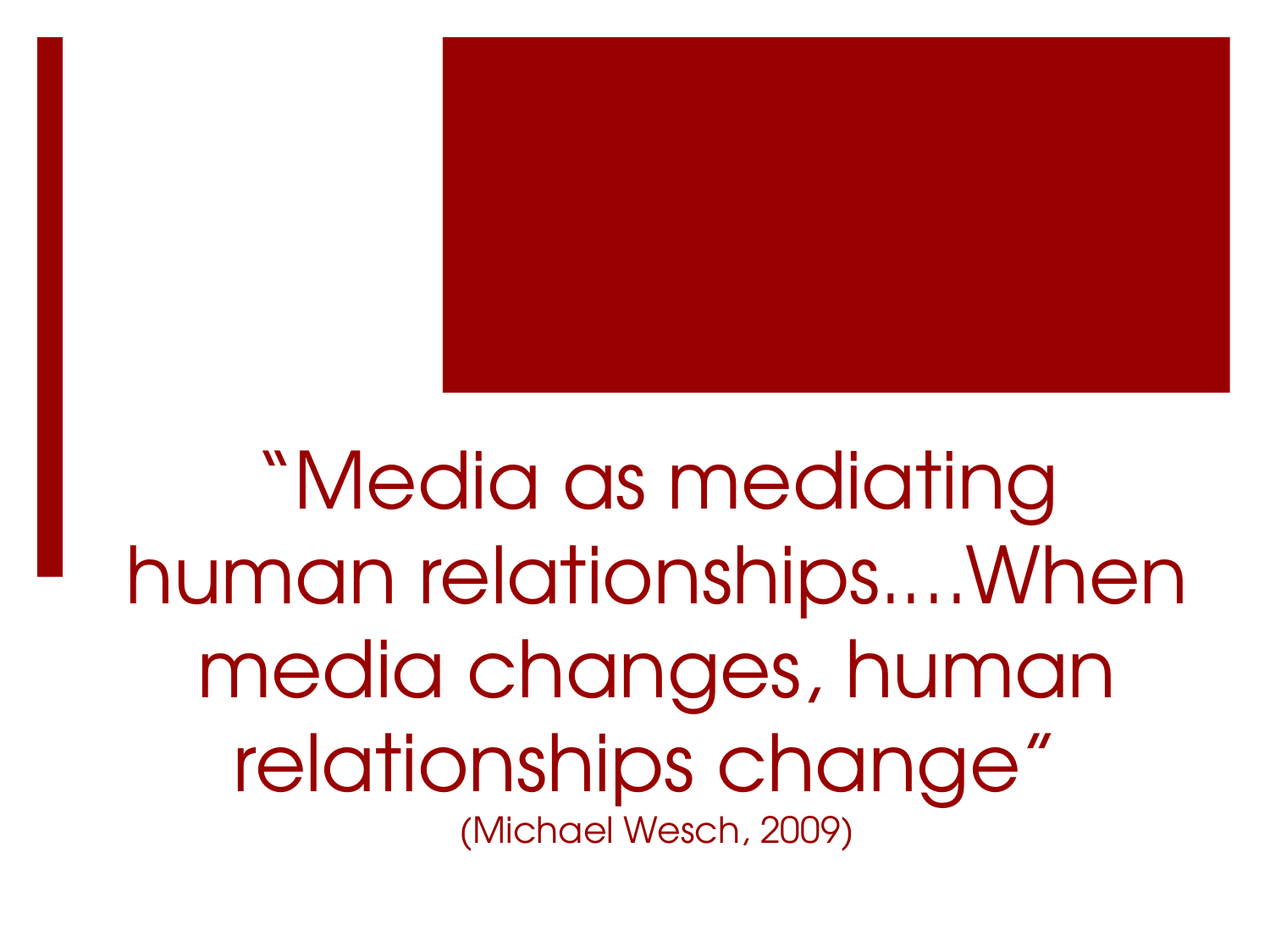

# “Media as mediating human relationships.…When media changes, human relationships change” (Michael Wesch, 2009)